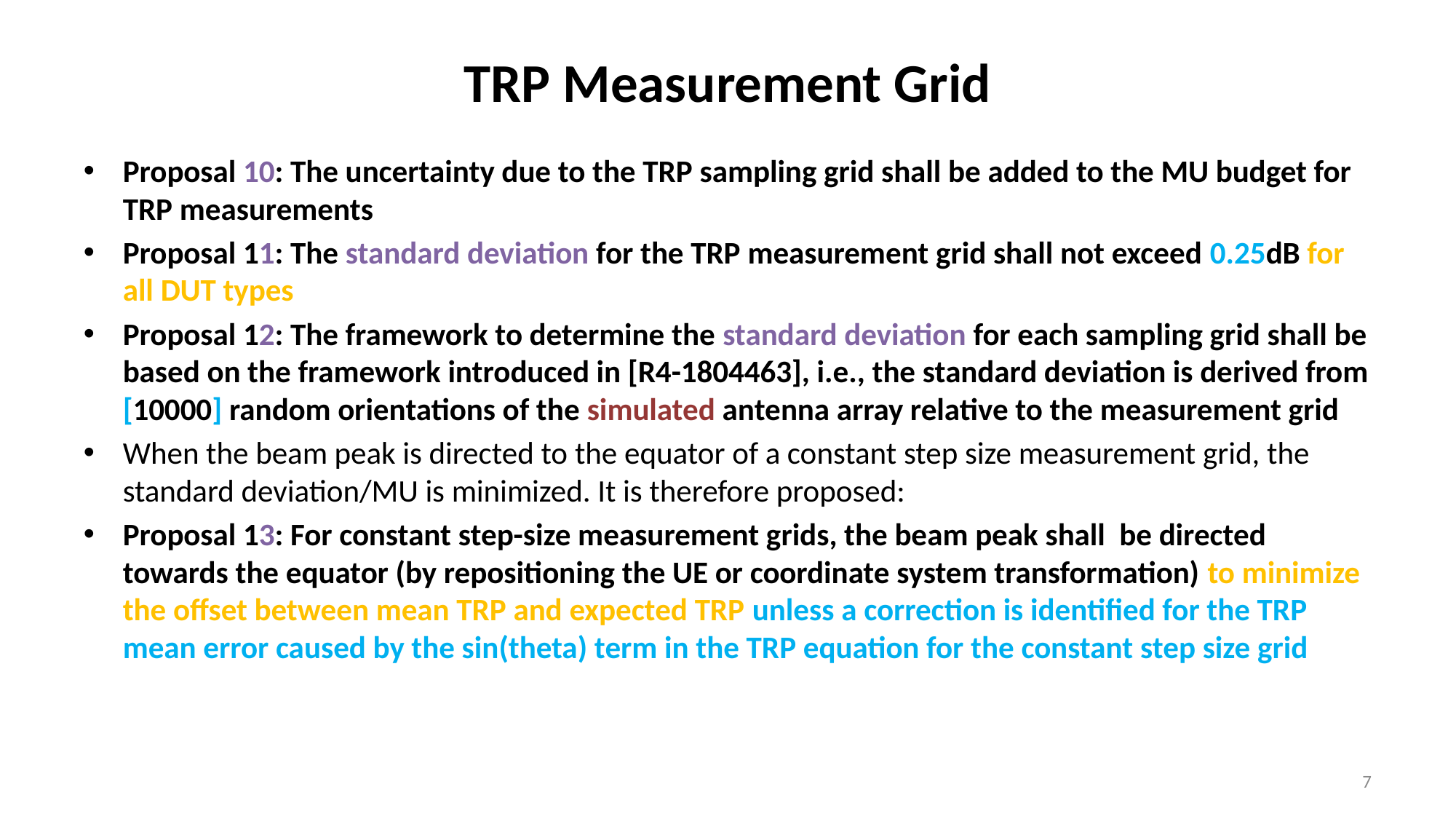

# TRP Measurement Grid
Proposal 10: The uncertainty due to the TRP sampling grid shall be added to the MU budget for TRP measurements
Proposal 11: The standard deviation for the TRP measurement grid shall not exceed 0.25dB for all DUT types
Proposal 12: The framework to determine the standard deviation for each sampling grid shall be based on the framework introduced in [R4-1804463], i.e., the standard deviation is derived from [10000] random orientations of the simulated antenna array relative to the measurement grid
When the beam peak is directed to the equator of a constant step size measurement grid, the standard deviation/MU is minimized. It is therefore proposed:
Proposal 13: For constant step-size measurement grids, the beam peak shall  be directed towards the equator (by repositioning the UE or coordinate system transformation) to minimize the offset between mean TRP and expected TRP unless a correction is identified for the TRP mean error caused by the sin(theta) term in the TRP equation for the constant step size grid

7